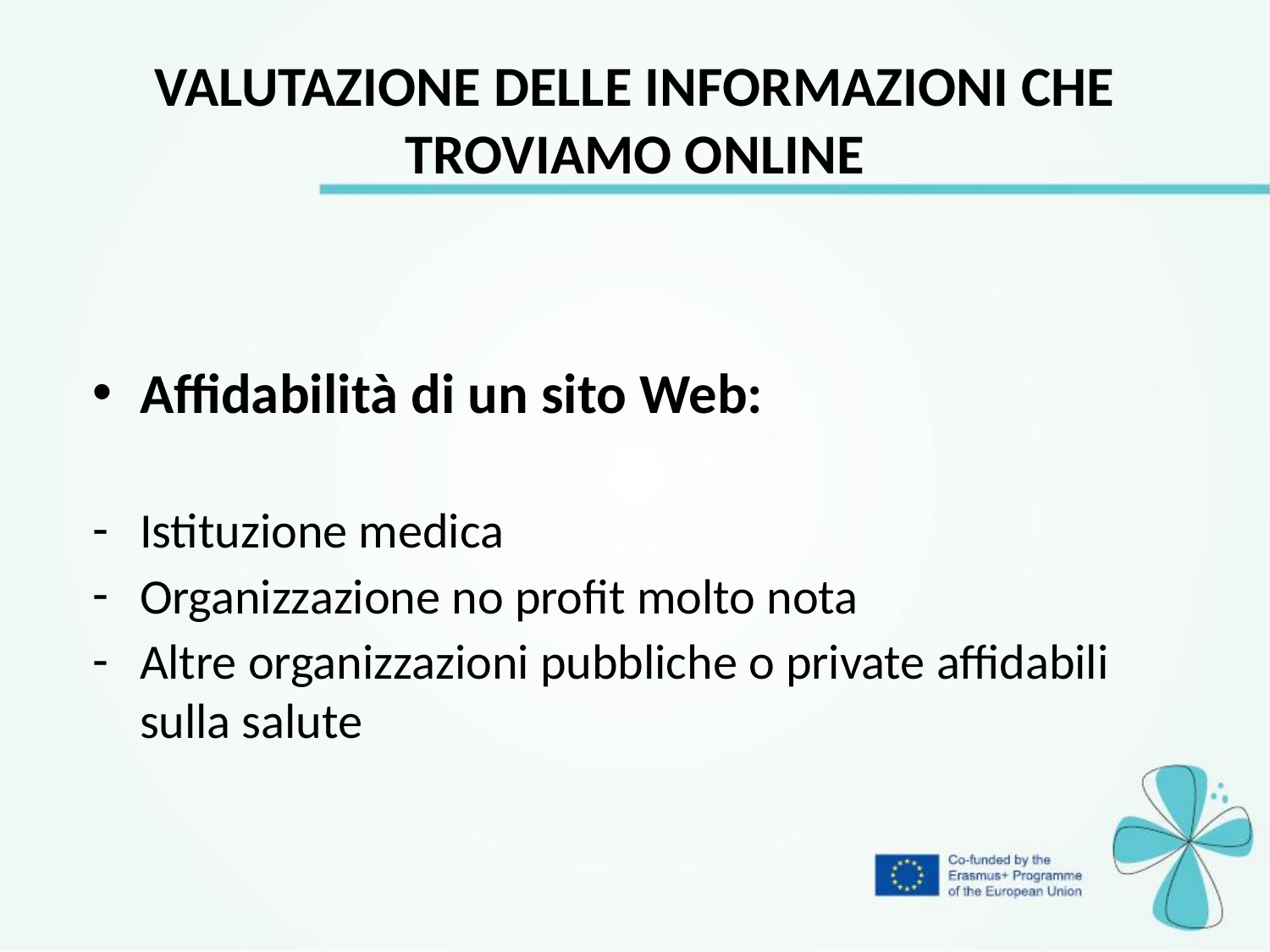

# VALUTAZIONE DELLE INFORMAZIONI CHE TROVIAMO ONLINE
Affidabilità di un sito Web:
Istituzione medica
Organizzazione no profit molto nota
Altre organizzazioni pubbliche o private affidabili sulla salute